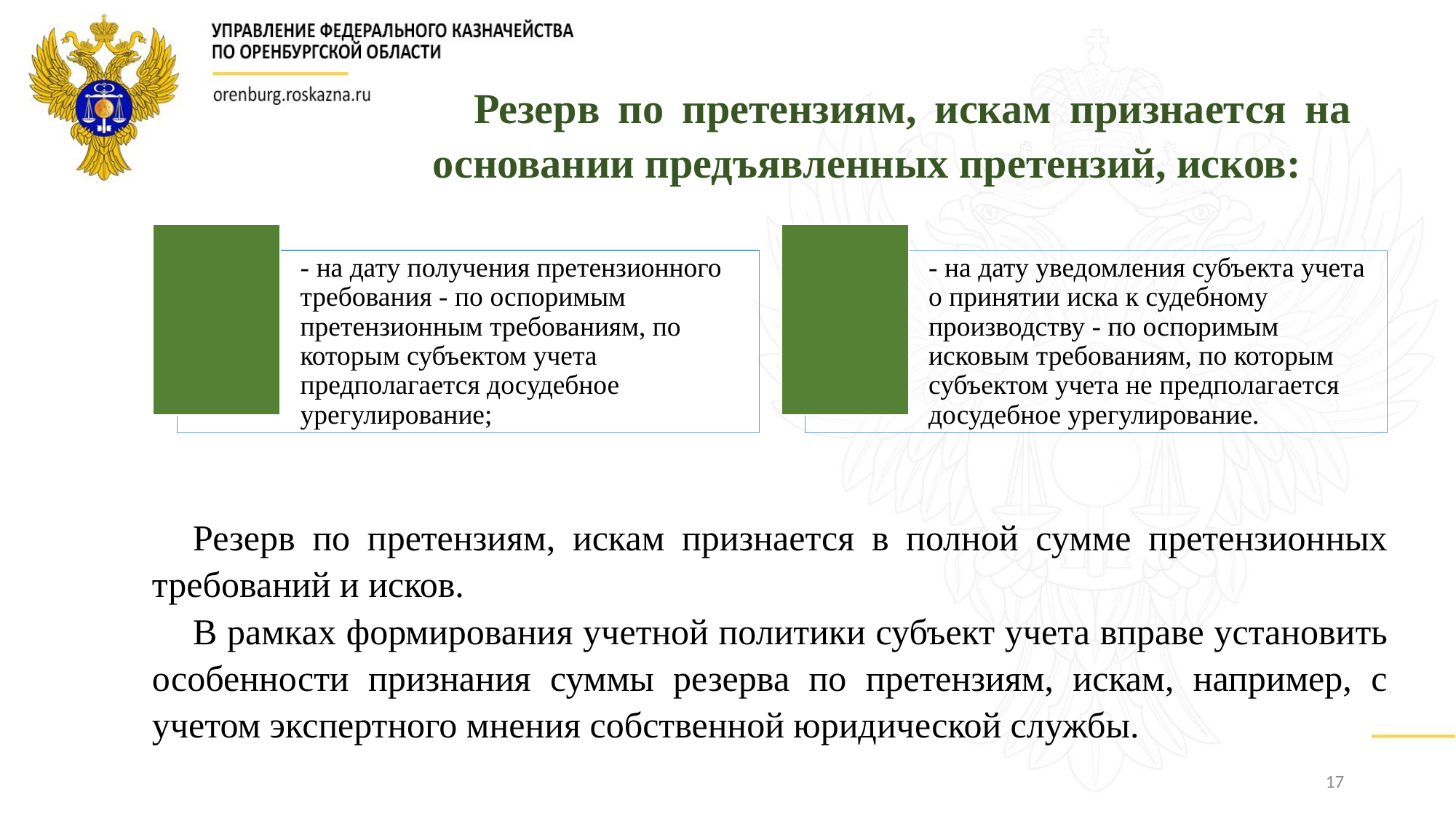

Резерв по претензиям, искам признается на основании предъявленных претензий, исков:
- на дату получения претензионного требования - по оспоримым претензионным требованиям, по которым субъектом учета предполагается досудебное урегулирование;
- на дату уведомления субъекта учета о принятии иска к судебному производству - по оспоримым исковым требованиям, по которым субъектом учета не предполагается досудебное урегулирование.
Резерв по претензиям, искам признается в полной сумме претензионных требований и исков.
В рамках формирования учетной политики субъект учета вправе установить особенности признания суммы резерва по претензиям, искам, например, с учетом экспертного мнения собственной юридической службы.
17